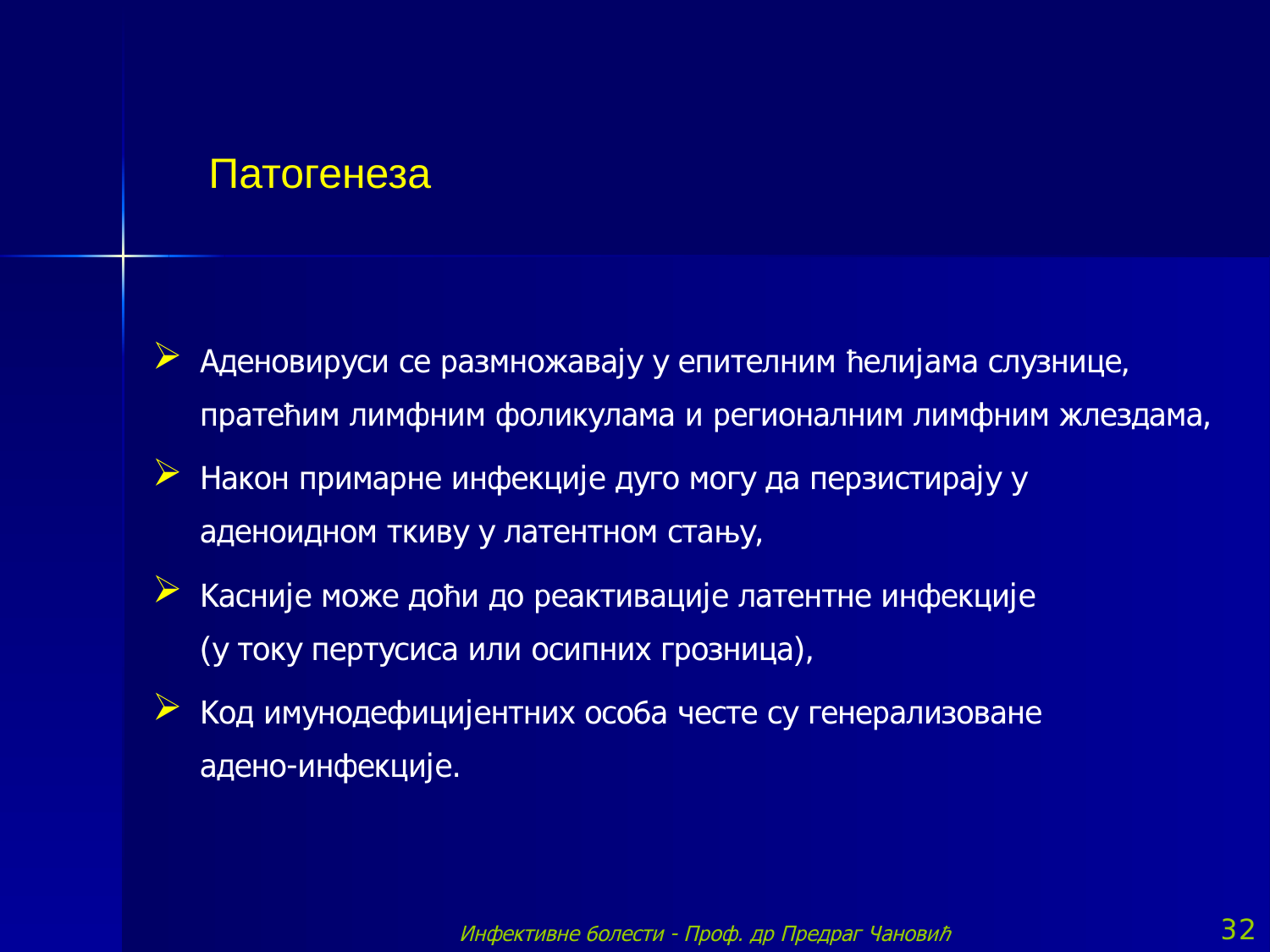

Патогенеза
Аденовируси се размножавају у епителним ћелијама слузнице, пратећим лимфним фоликулама и регионалним лимфним жлездама,
Након примарне инфекције дуго могу да перзистирају у аденоидном ткиву у латентном стању,
Касније може доћи до реактивације латентне инфекције
(у току пертусиса или осипних грозница),
Код имунодефицијентних особа честе су генерализоване
адено-инфекције.
Инфективне болести - Проф. др Предраг Чановић
32